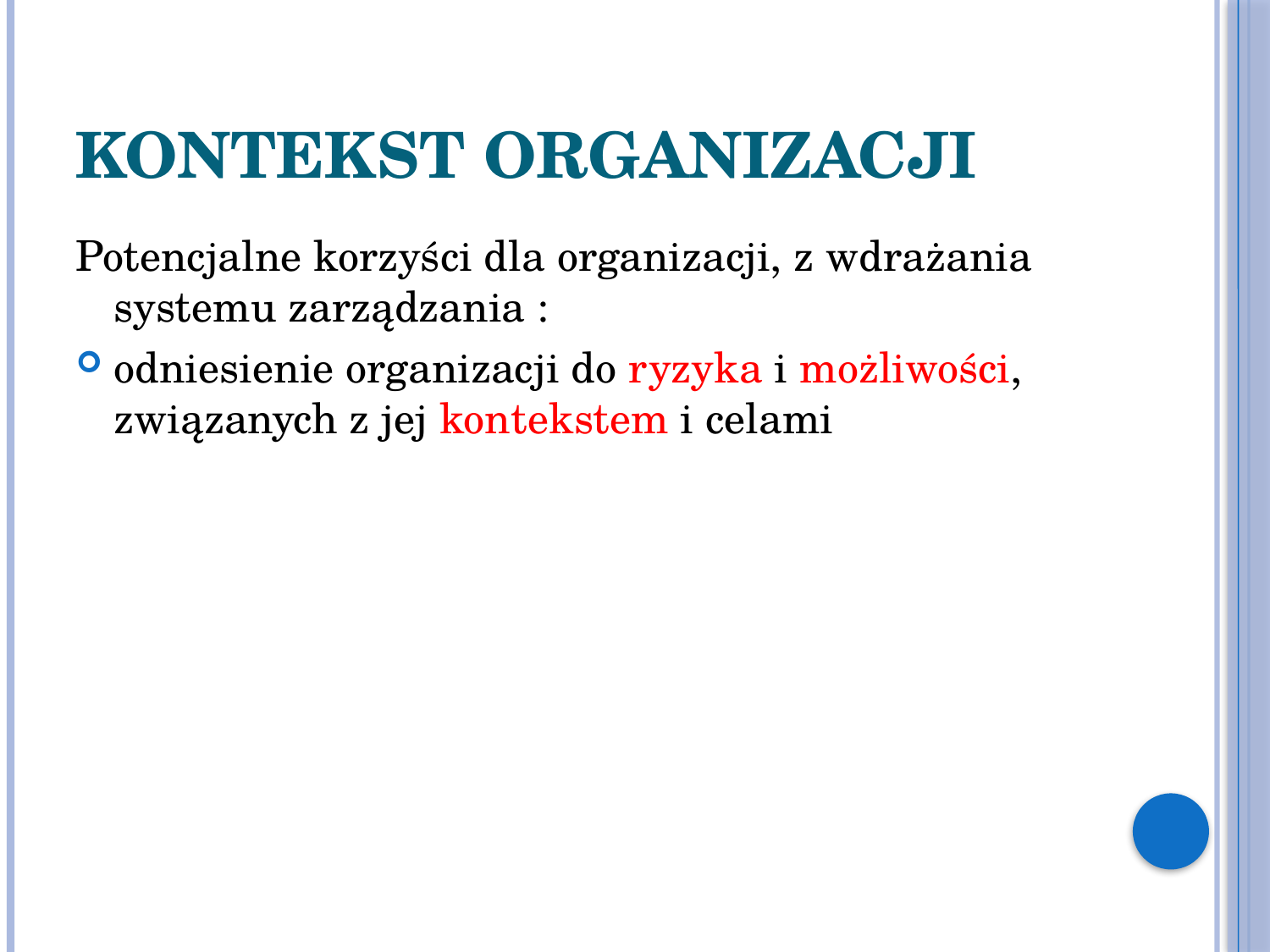

# Kontekst organizacji
Potencjalne korzyści dla organizacji, z wdrażania systemu zarządzania :
odniesienie organizacji do ryzyka i możliwości, związanych z jej kontekstem i celami